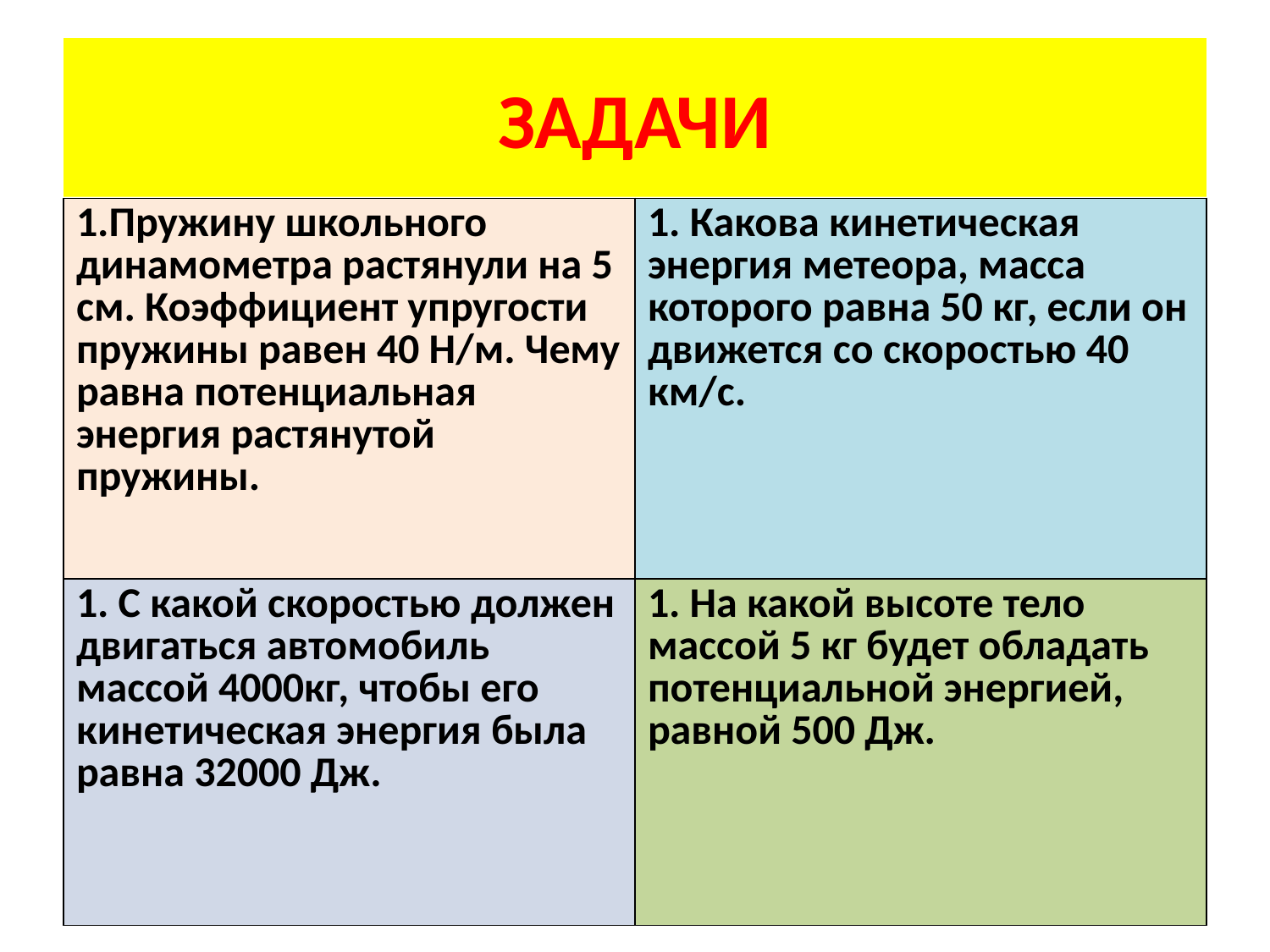

# ЗАДАЧИ
| 1.Пружину школьного динамометра растянули на 5 см. Коэффициент упругости пружины равен 40 Н/м. Чему равна потенциальная энергия растянутой пружины. | 1. Какова кинетическая энергия метеора, масса которого равна 50 кг, если он движется со скоростью 40 км/с. |
| --- | --- |
| 1. С какой скоростью должен двигаться автомобиль массой 4000кг, чтобы его кинетическая энергия была равна 32000 Дж. | 1. На какой высоте тело массой 5 кг будет обладать потенциальной энергией, равной 500 Дж. |